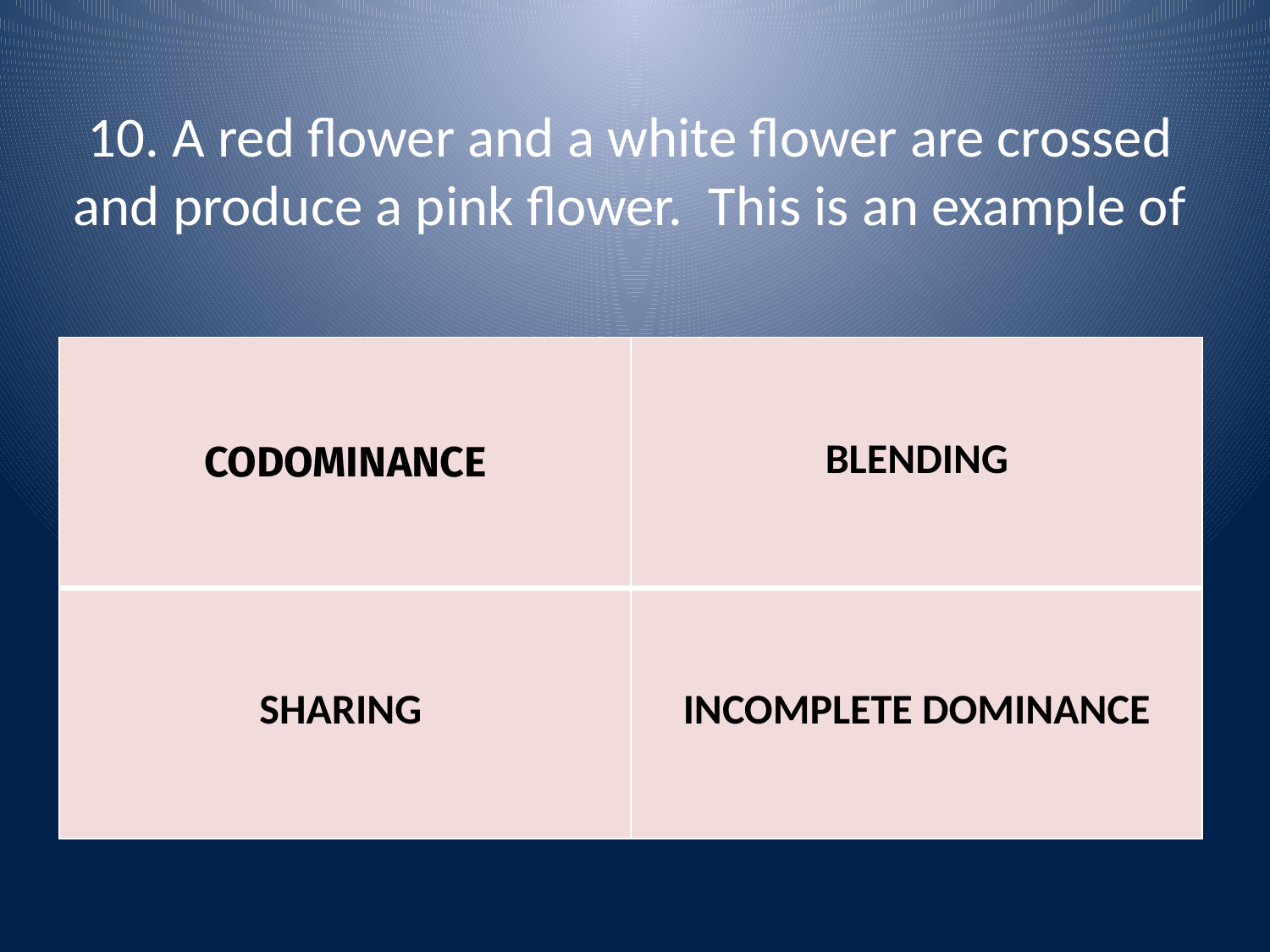

# 10. A red flower and a white flower are crossed and produce a pink flower.  This is an example of
| CODOMINANCE | BLENDING |
| --- | --- |
| SHARING | INCOMPLETE DOMINANCE |